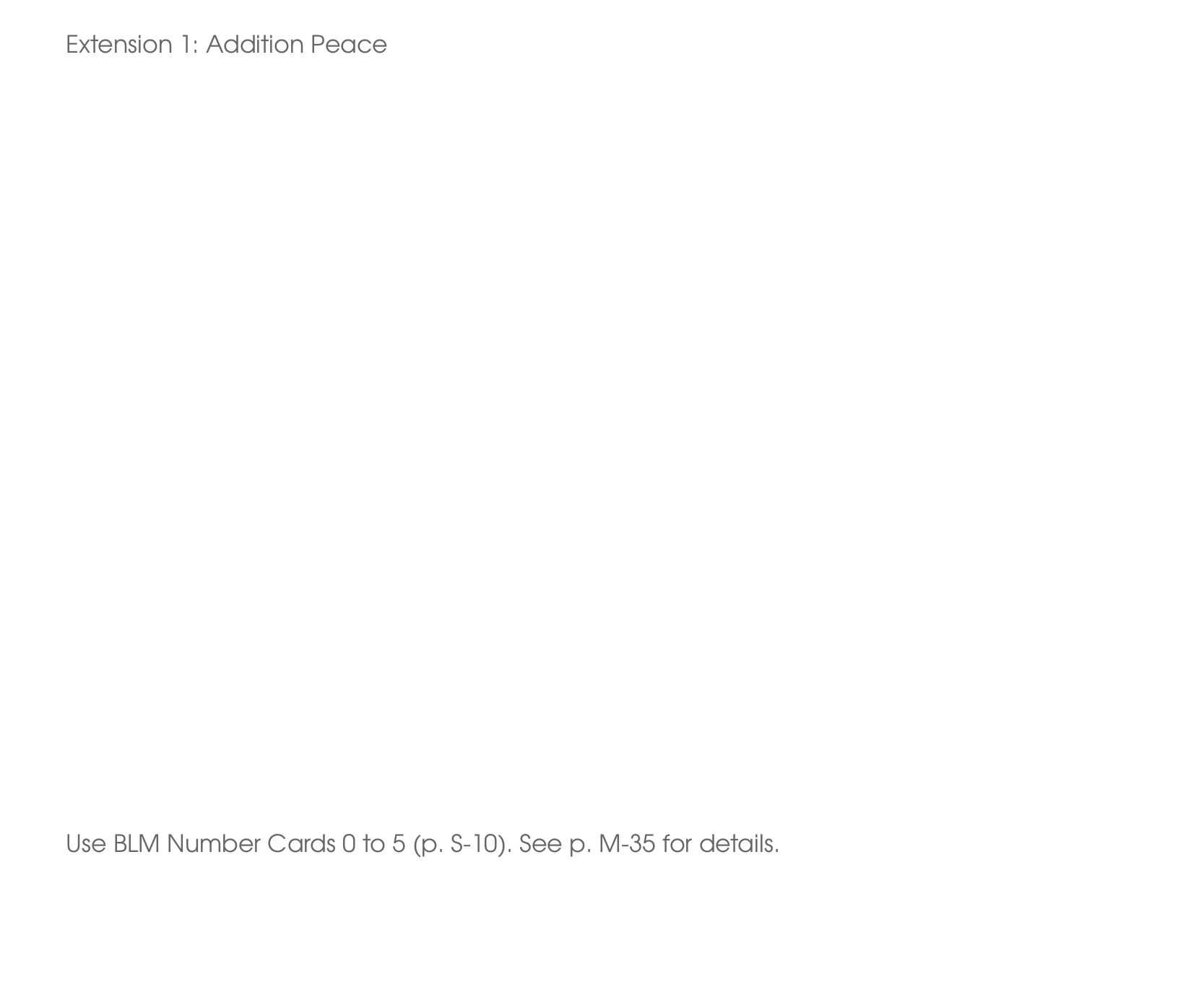

Extension 1: Addition Peace
Use BLM Number Cards 0 to 5 (p. S-10). See p. M-35 for details.